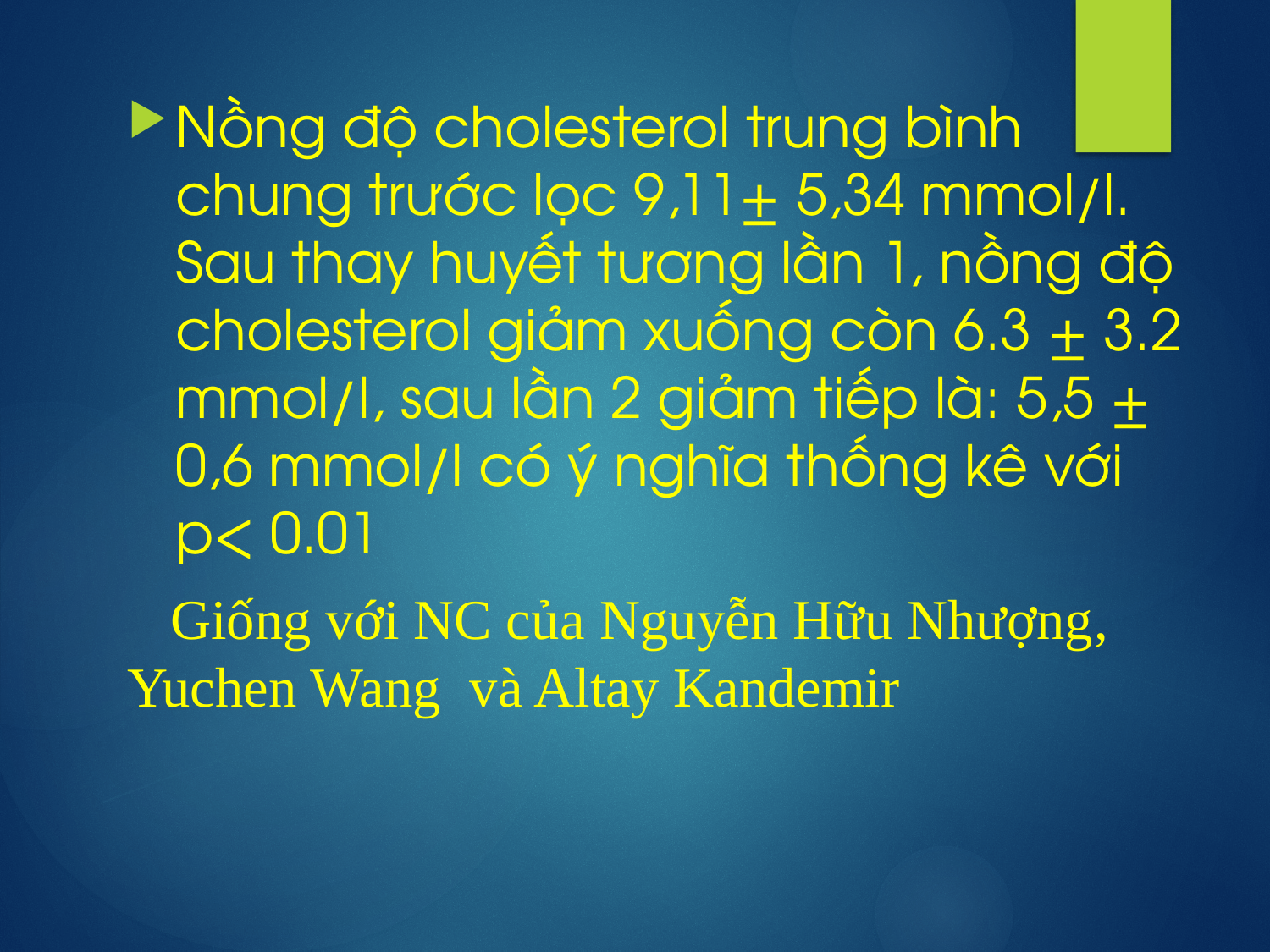

Nồng độ cholesterol trung bình chung trước lọc 9,11± 5,34 mmol/l. Sau thay huyết tương lần 1, nồng độ cholesterol giảm xuống còn 6.3 ± 3.2 mmol/l, sau lần 2 giảm tiếp là: 5,5 ± 0,6 mmol/l có ý nghĩa thống kê với p< 0.01
   Giống với NC của Nguyễn Hữu Nhượng, Yuchen Wang  và Altay Kandemir